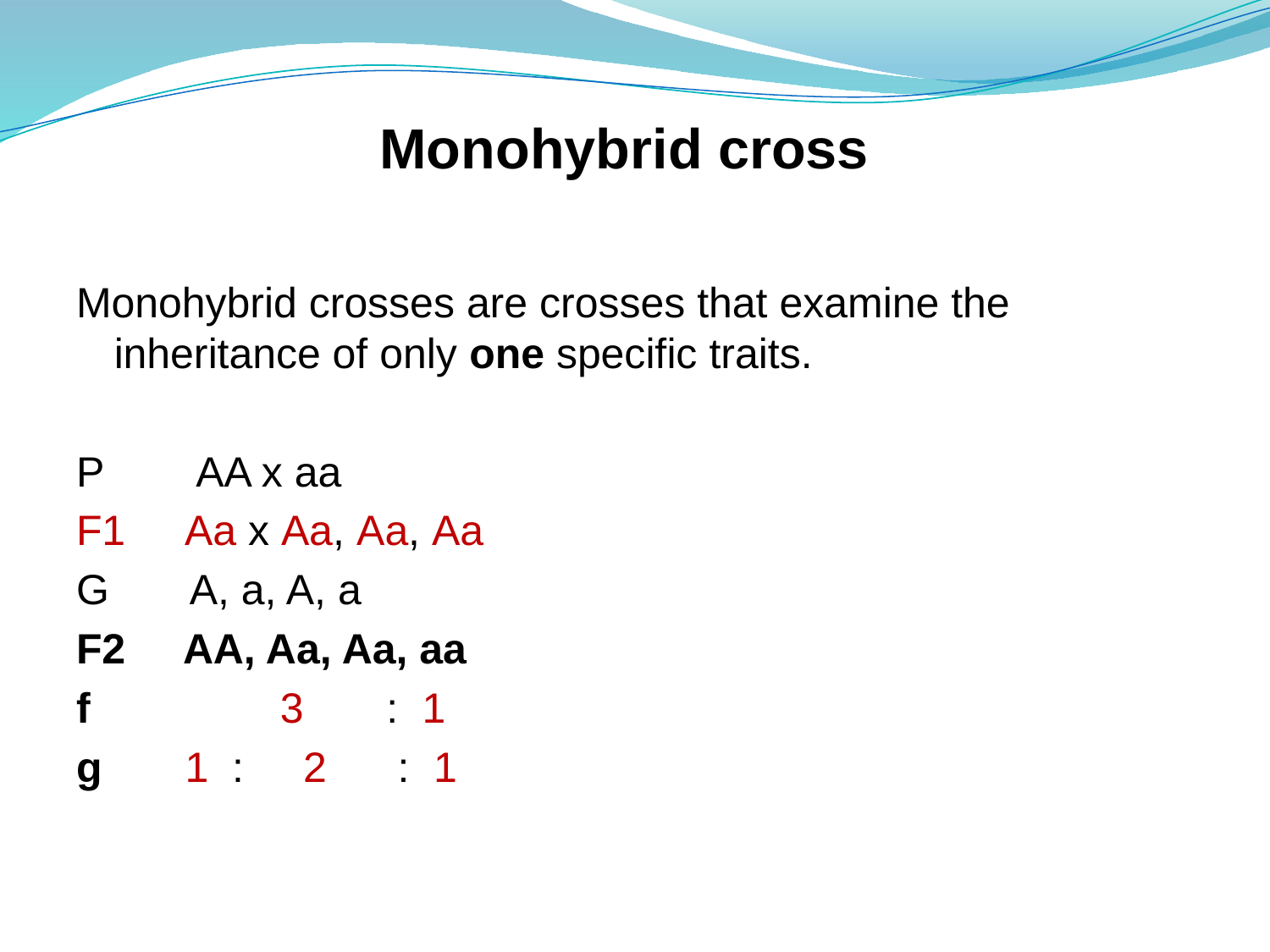

# Monohybrid cross
Monohybrid crosses are crosses that examine the inheritance of only one specific traits.

P        AA x aa
F1     Aa x Aa, Aa, Aa
G       A, a, A, a
F2     AA, Aa, Aa, aa
f                3       :  1
g       1  :     2      :  1